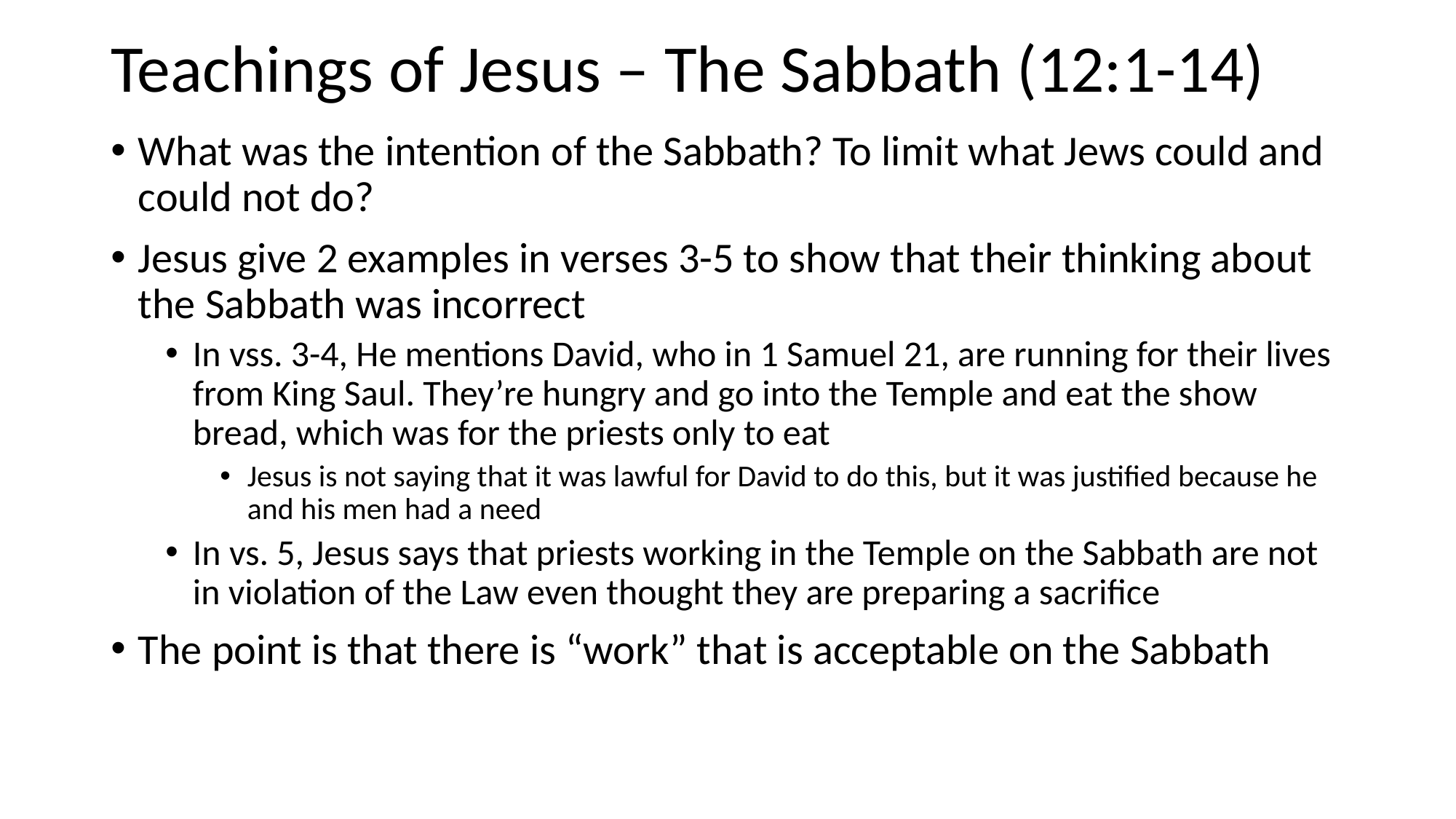

# Teachings of Jesus – The Sabbath (12:1-14)
What was the intention of the Sabbath? To limit what Jews could and could not do?
Jesus give 2 examples in verses 3-5 to show that their thinking about the Sabbath was incorrect
In vss. 3-4, He mentions David, who in 1 Samuel 21, are running for their lives from King Saul. They’re hungry and go into the Temple and eat the show bread, which was for the priests only to eat
Jesus is not saying that it was lawful for David to do this, but it was justified because he and his men had a need
In vs. 5, Jesus says that priests working in the Temple on the Sabbath are not in violation of the Law even thought they are preparing a sacrifice
The point is that there is “work” that is acceptable on the Sabbath